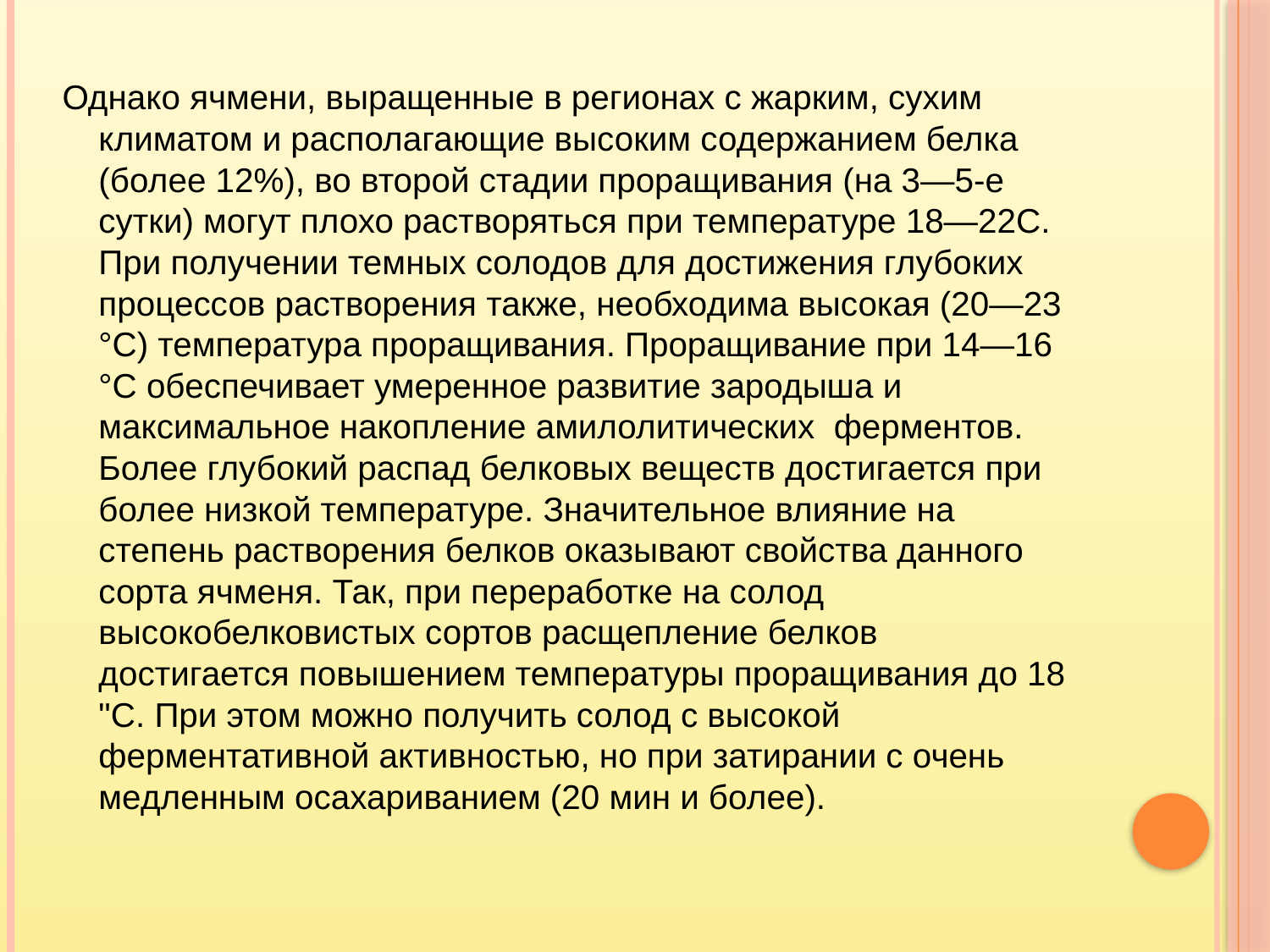

Однако ячмени, выращенные в регионах с жарким, сухим климатом и располагающие высоким содержанием белка (более 12%), во второй стадии проращивания (на 3—5-е сутки) могут плохо растворяться при температуре 18—22С. При получении темных солодов для достижения глубоких процессов растворения также, необходима высокая (20—23 °С) температура проращивания. Проращивание при 14—16 °С обеспечивает умеренное развитие зародыша и максимальное накопление амилолитических  ферментов. Более глубокий распад белковых веществ достигается при более низкой температуре. Значительное влияние на степень растворения белков оказывают свойства данного сорта ячменя. Так, при переработке на солод высокобелковистых сортов расщепление белков достигается повышением температуры проращивания до 18 "С. При этом можно получить солод с высокой ферментативной активностью, но при затирании с очень медленным осахариванием (20 мин и более).